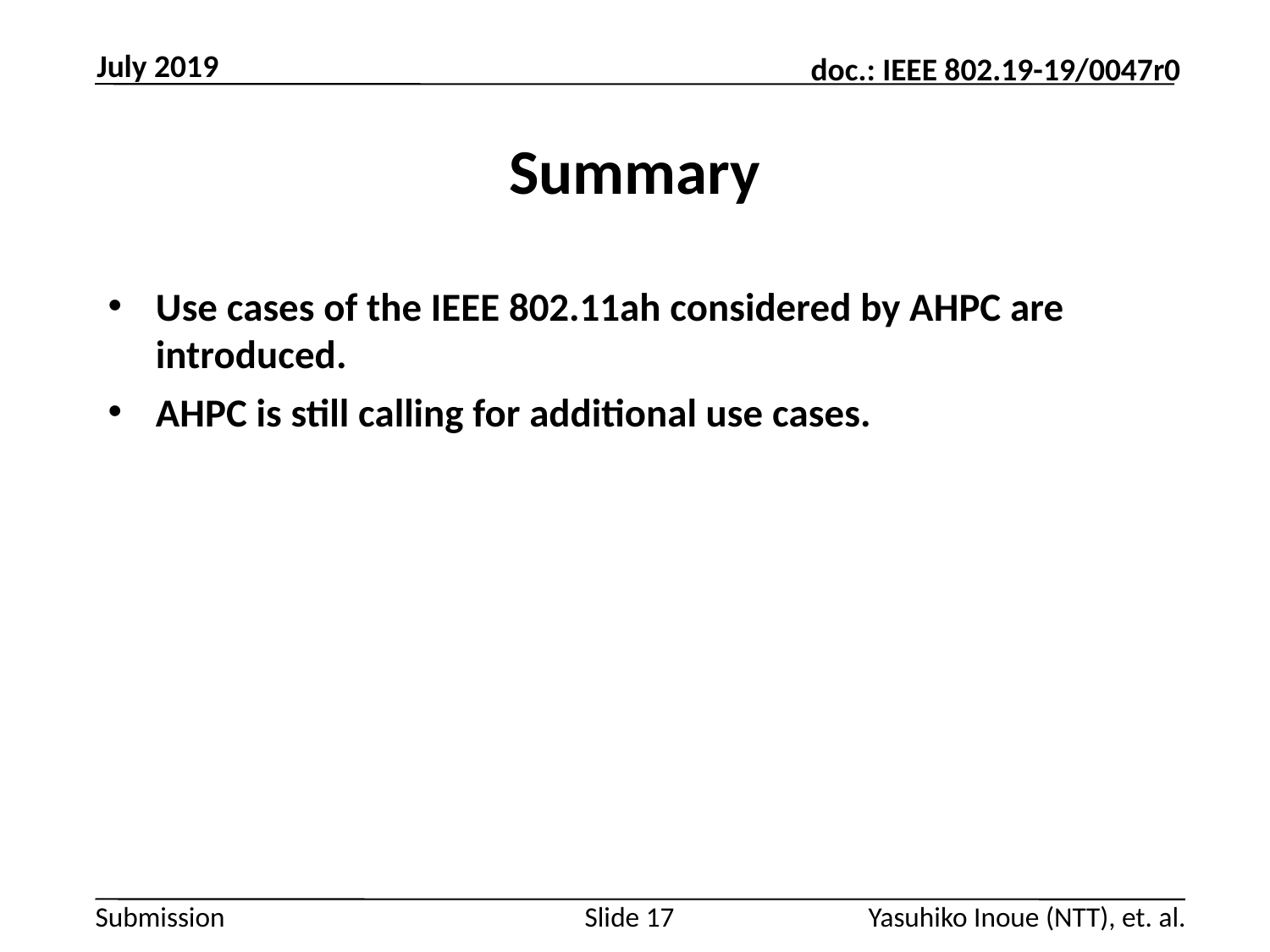

July 2019
# Summary
Use cases of the IEEE 802.11ah considered by AHPC are introduced.
AHPC is still calling for additional use cases.
Slide 17
Yasuhiko Inoue (NTT), et. al.